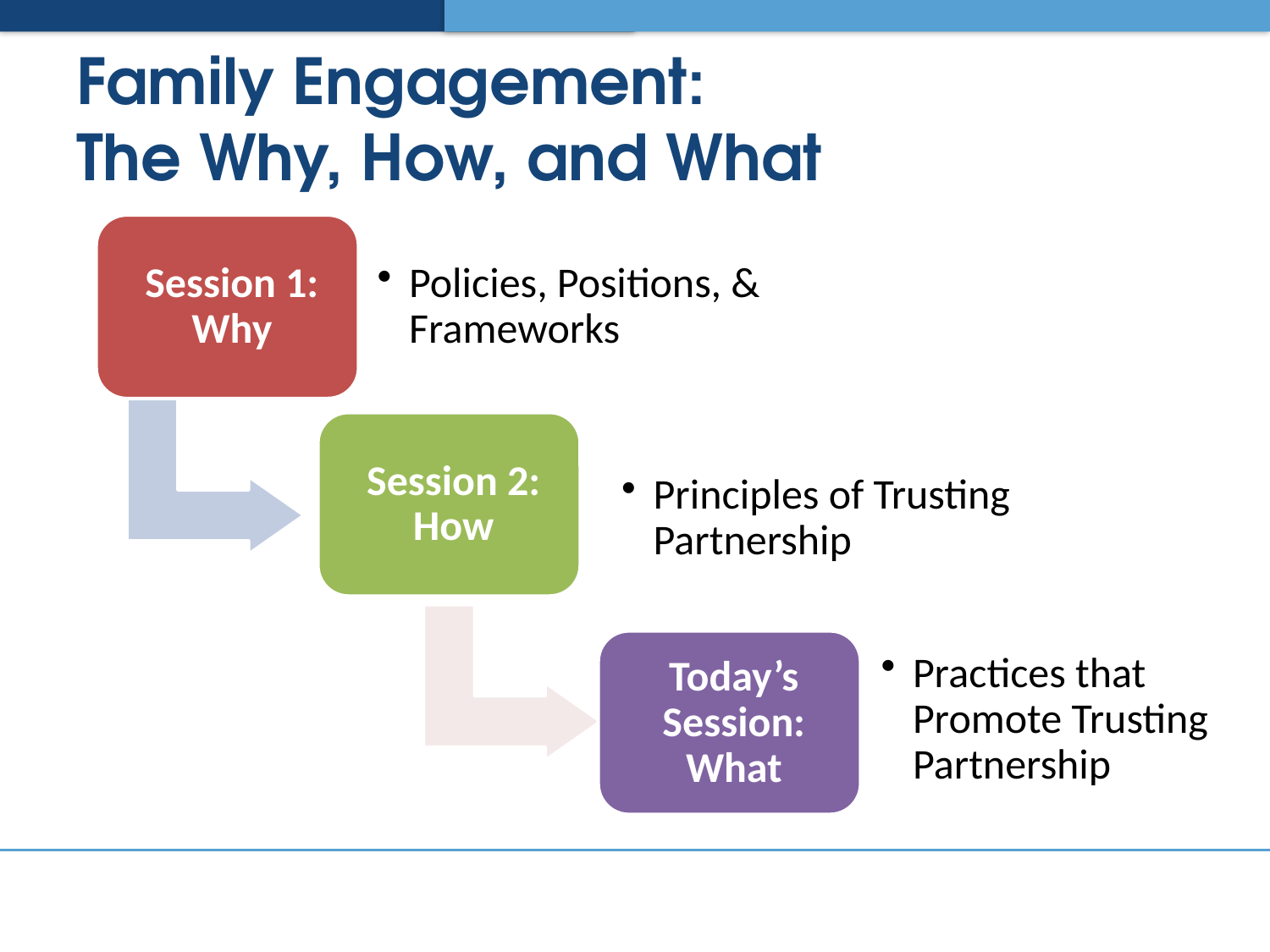

# Family Engagement: The Why, How, and What
Session 1: Why
Policies, Positions, & Frameworks
Session 2: How
Principles of Trusting Partnership
Today’s Session: What
Practices that Promote Trusting Partnership